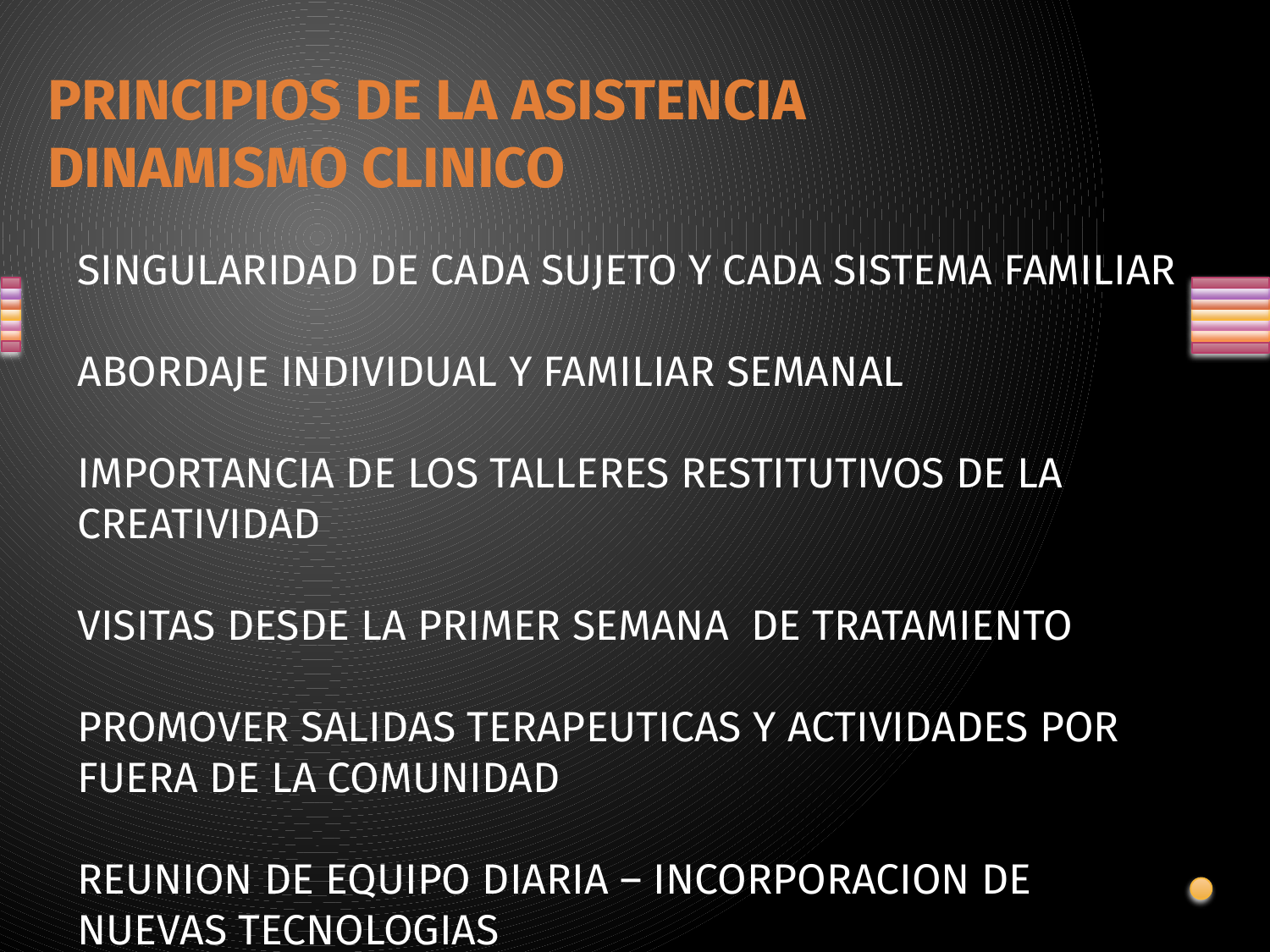

# PRINCIPIOS DE LA ASISTENCIA DINAMISMO CLINICO
SINGULARIDAD DE CADA SUJETO Y CADA SISTEMA FAMILIAR

ABORDAJE INDIVIDUAL Y FAMILIAR SEMANAL

IMPORTANCIA DE LOS TALLERES RESTITUTIVOS DE LA CREATIVIDAD

VISITAS DESDE LA PRIMER SEMANA  DE TRATAMIENTO

PROMOVER SALIDAS TERAPEUTICAS Y ACTIVIDADES POR FUERA DE LA COMUNIDAD

REUNION DE EQUIPO DIARIA – INCORPORACION DE NUEVAS TECNOLOGIAS